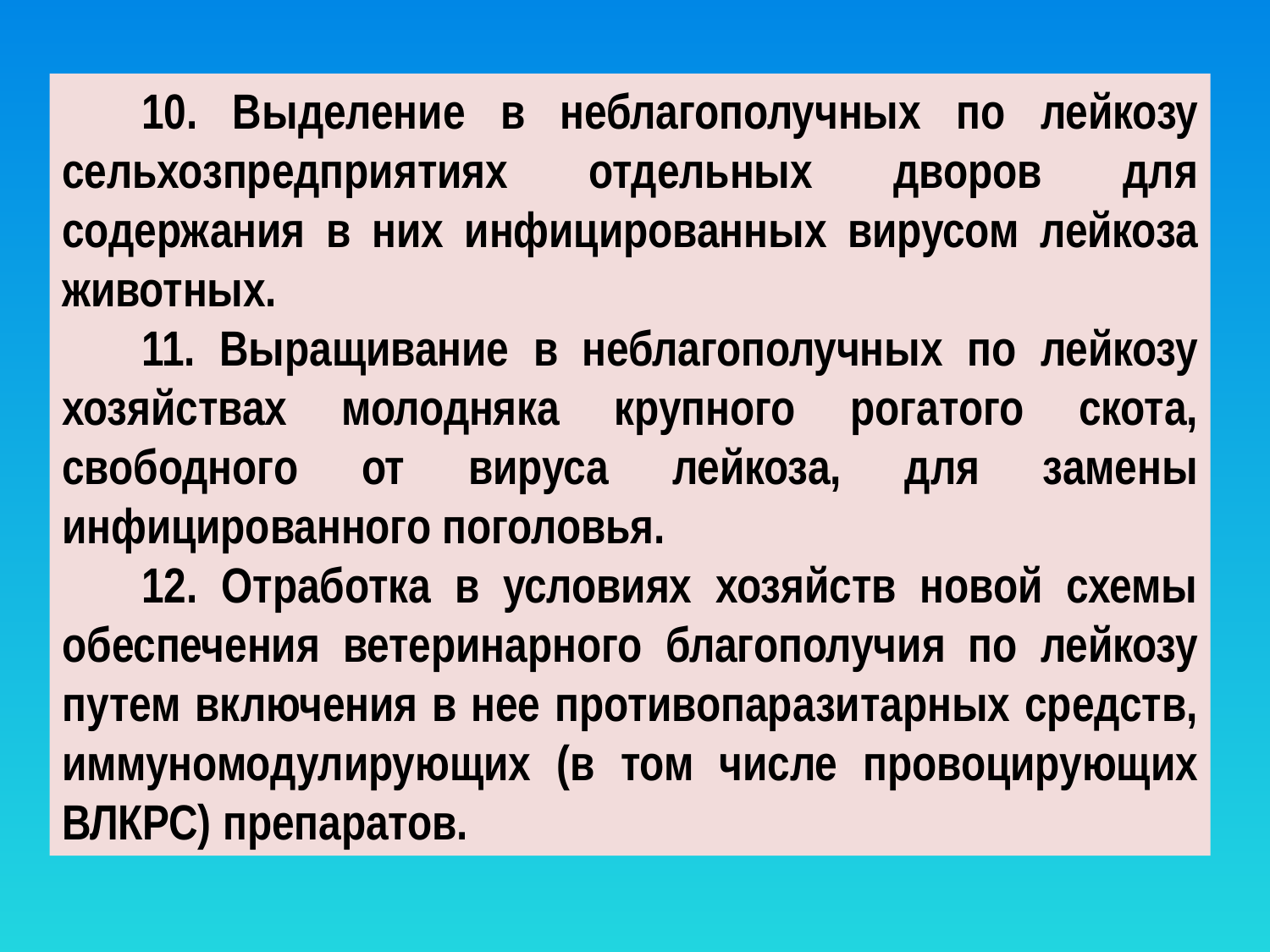

10. Выделение в неблагополучных по лейкозу сельхозпредприятиях отдельных дворов для содержания в них инфицированных вирусом лейкоза животных.
11. Выращивание в неблагополучных по лейкозу хозяйствах молодняка крупного рогатого скота, свободного от вируса лейкоза, для замены инфицированного поголовья.
12. Отработка в условиях хозяйств новой схемы обеспечения ветеринарного благополучия по лейкозу путем включения в нее противопаразитарных средств, иммуномодулирующих (в том числе провоцирующих ВЛКРС) препаратов.